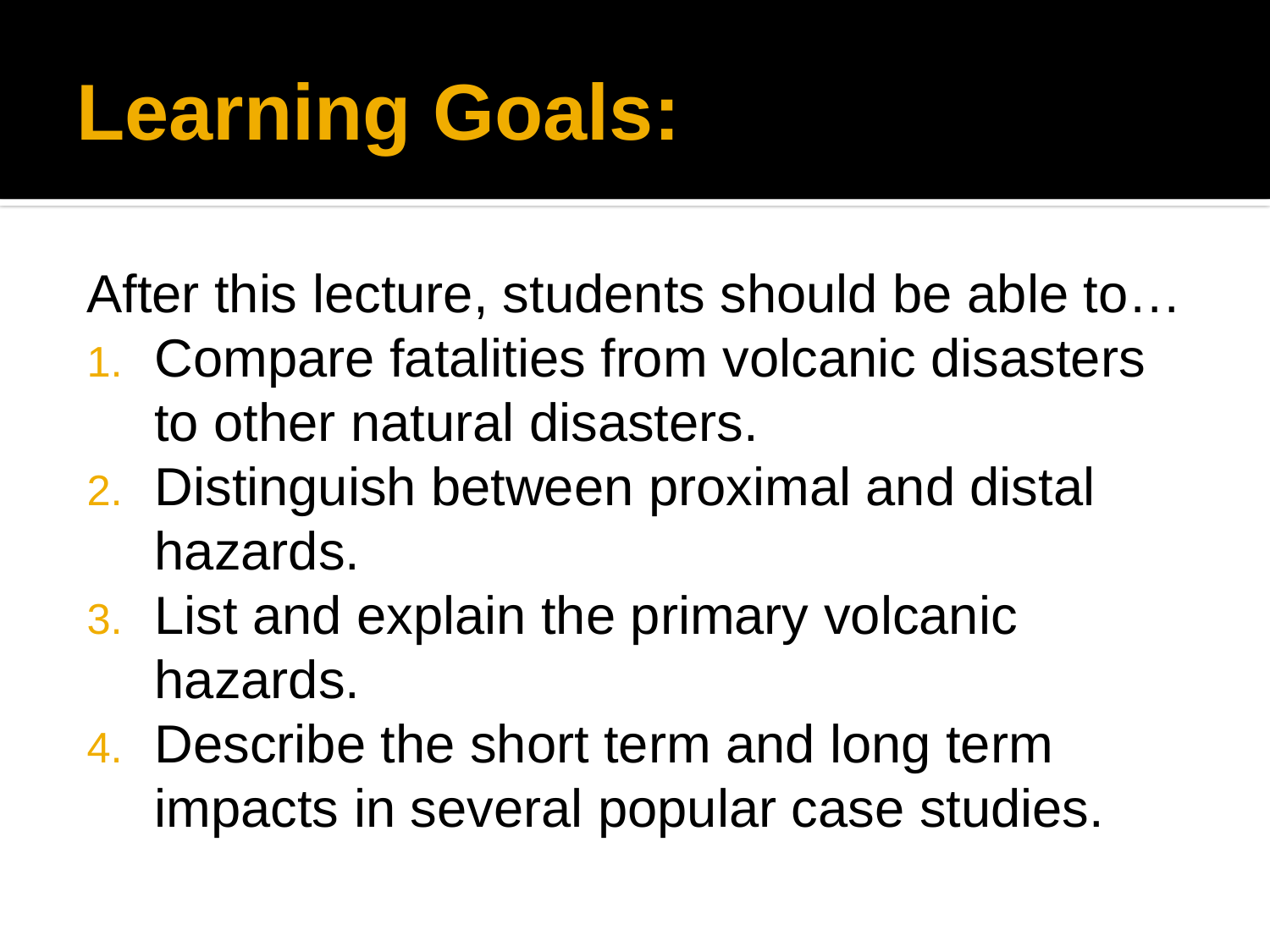

# Learning Goals:
After this lecture, students should be able to…
Compare fatalities from volcanic disasters to other natural disasters.
Distinguish between proximal and distal hazards.
List and explain the primary volcanic hazards.
Describe the short term and long term impacts in several popular case studies.